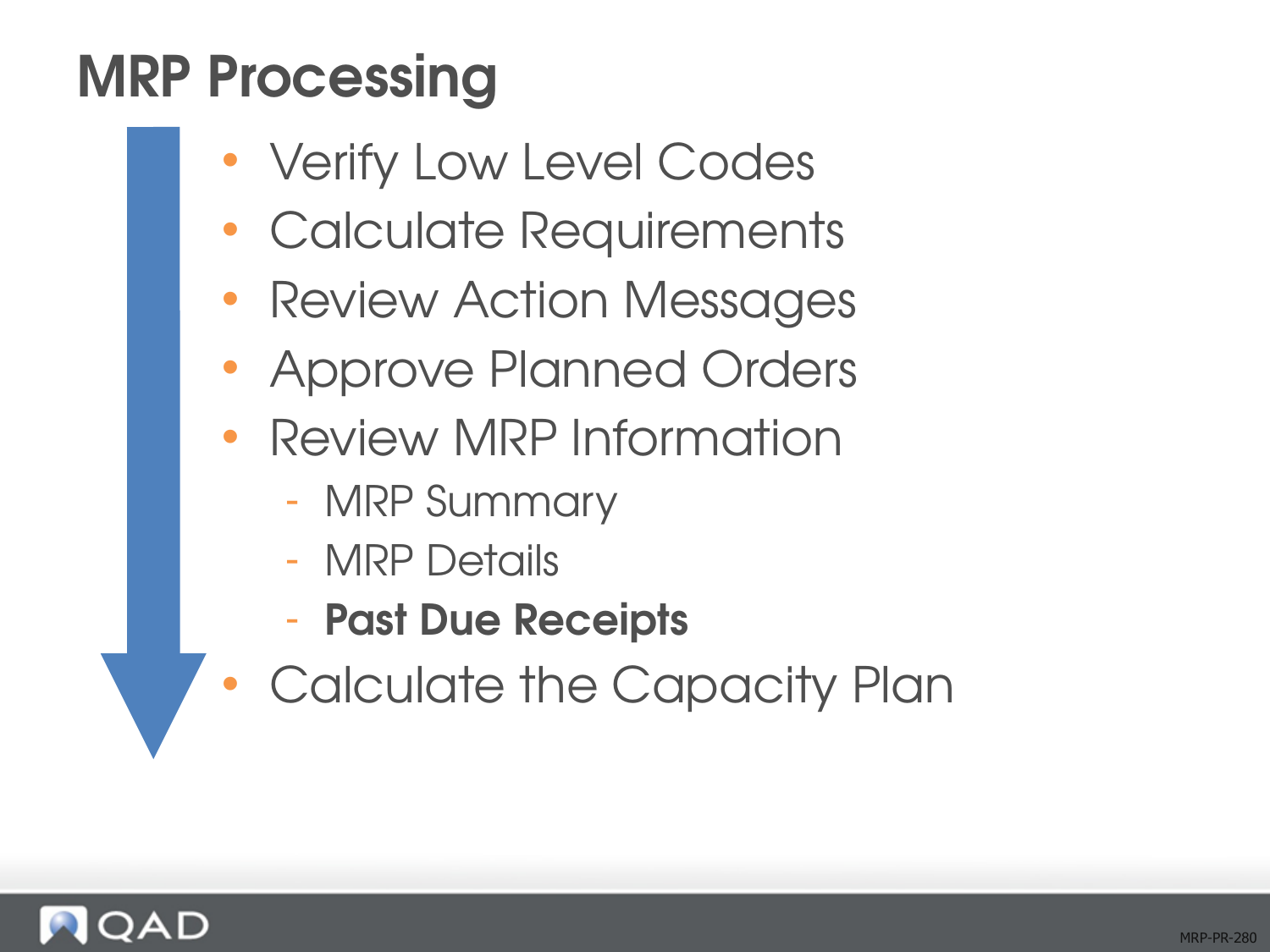

# MRP Processing
Verify Low Level Codes
Calculate Requirements
Review Action Messages
Approve Planned Orders
Review MRP Information
MRP Summary
MRP Details
Past Due Receipts
Calculate the Capacity Plan

MRP-PR-280